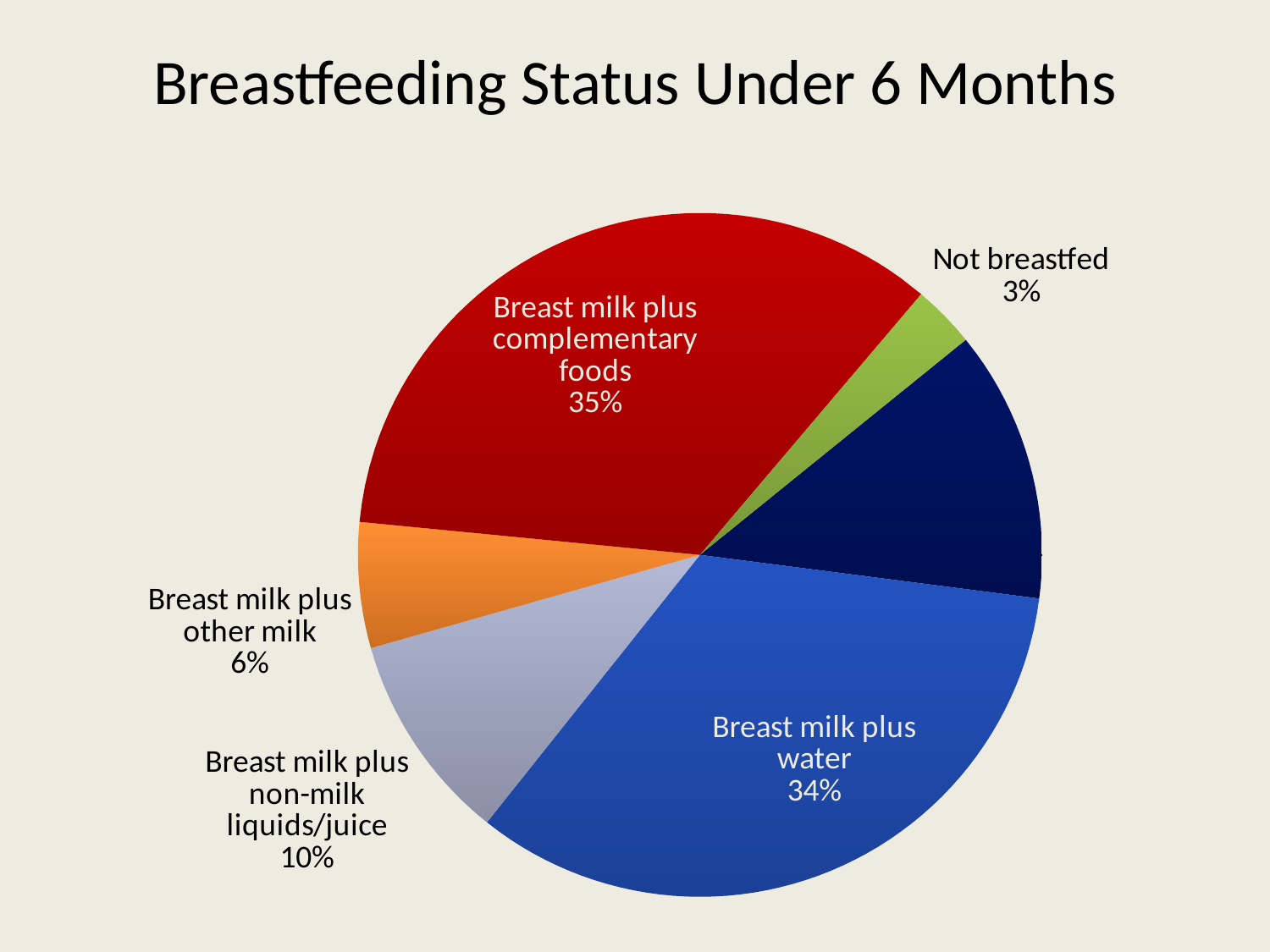

# Breastfeeding Status Under 6 Months

### Chart

| Category | Sales |
|---|---|
| Exclusively breastfed | 13.0 |
| Breast milk plus water | 34.0 |
| Breast milk plus non-milk liquids/juice | 10.0 |
| Breast milk plus other milk | 6.0 |
| Breast milk plus complementary foods | 35.0 |
| Not breastfed | 3.0 |